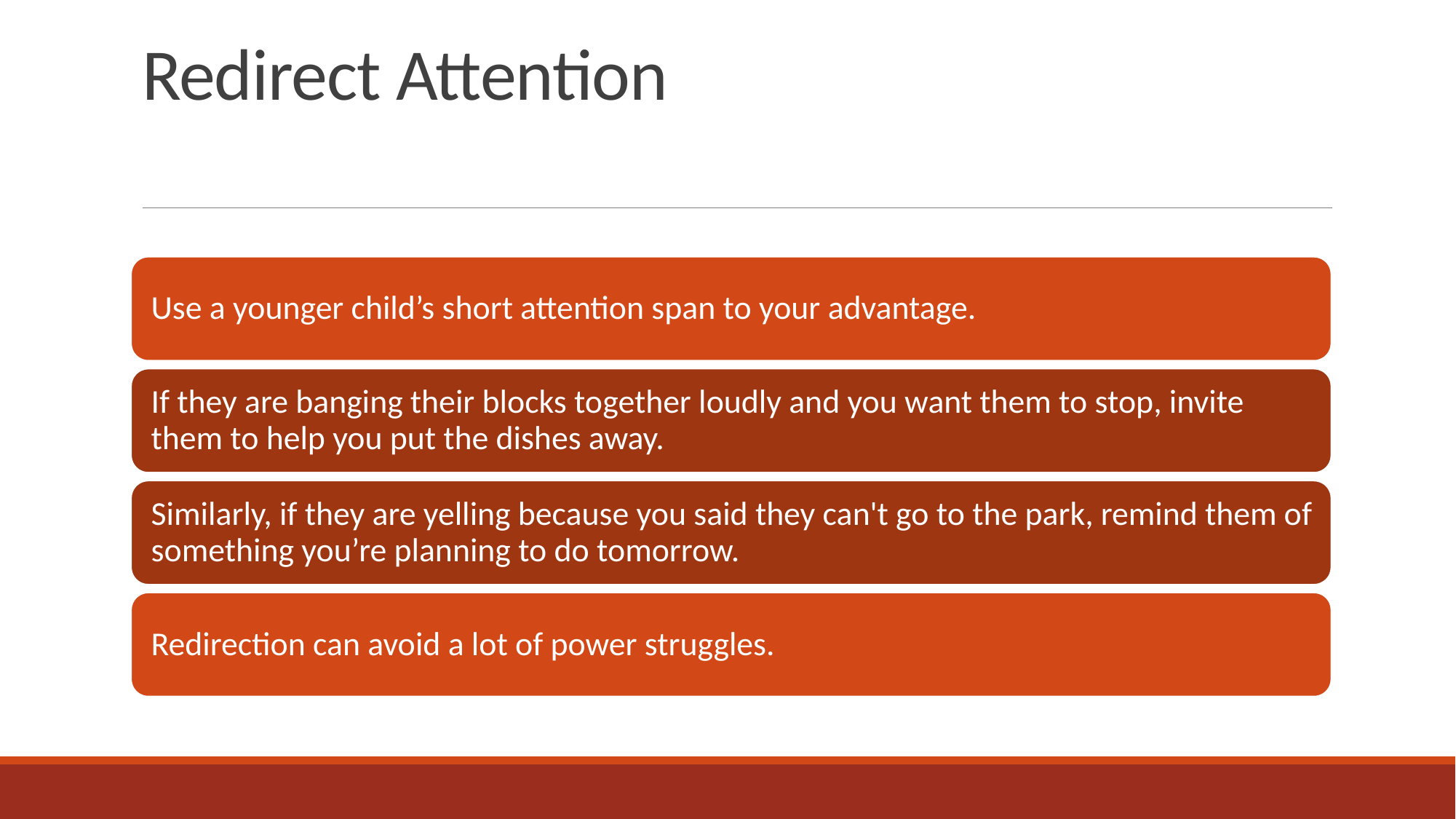

# Redirect Attention
Use a younger child’s short attention span to your advantage.
If they are banging their blocks together loudly and you want them to stop, invite them to help you put the dishes away.
Similarly, if they are yelling because you said they can't go to the park, remind them of something you’re planning to do tomorrow.
Redirection can avoid a lot of power struggles.